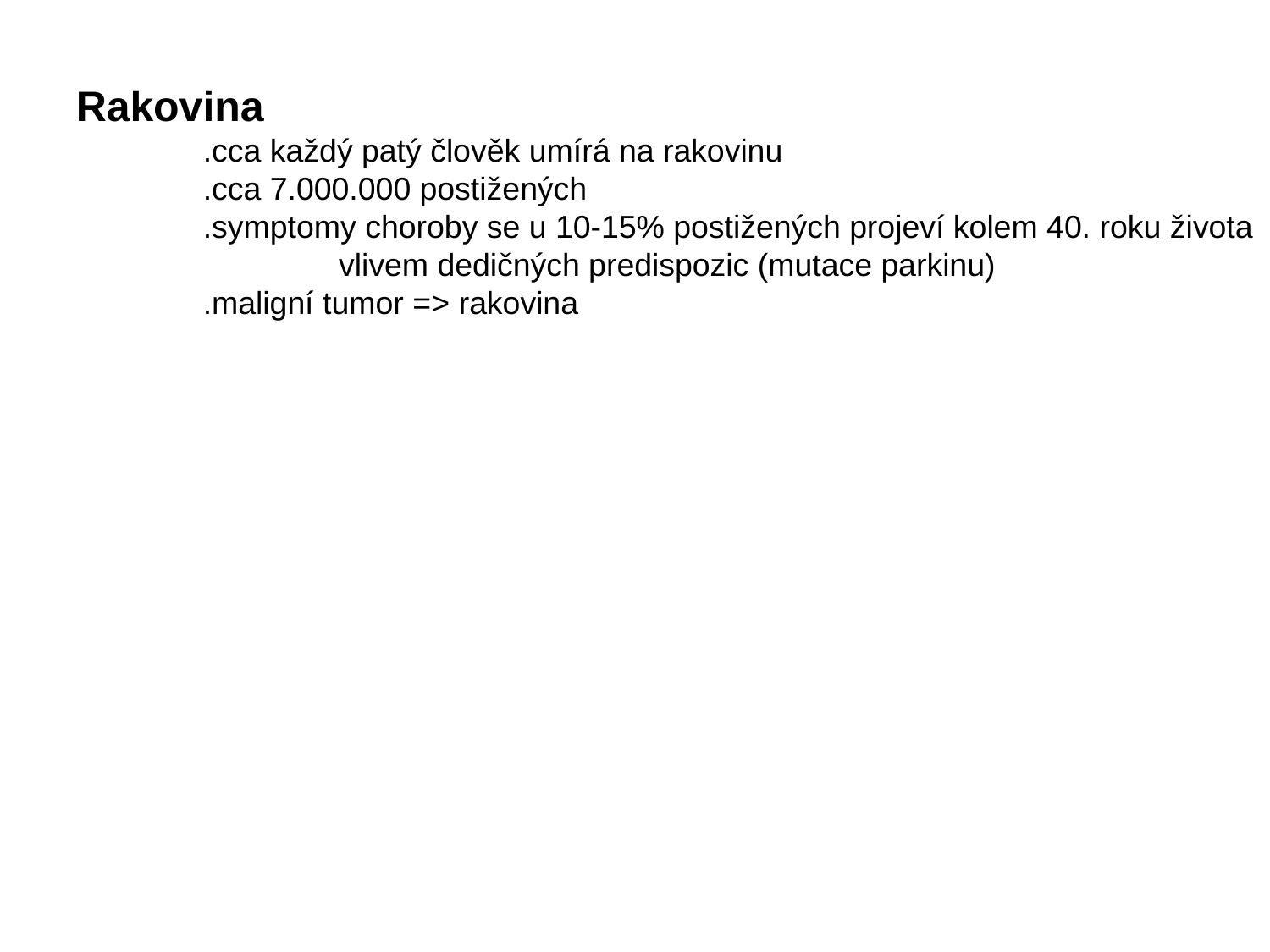

Rakovina
	.cca každý patý člověk umírá na rakovinu
	.cca 7.000.000 postižených
	.symptomy choroby se u 10-15% postižených projeví kolem 40. roku života 	 	 vlivem dedičných predispozic (mutace parkinu)
	.maligní tumor => rakovina